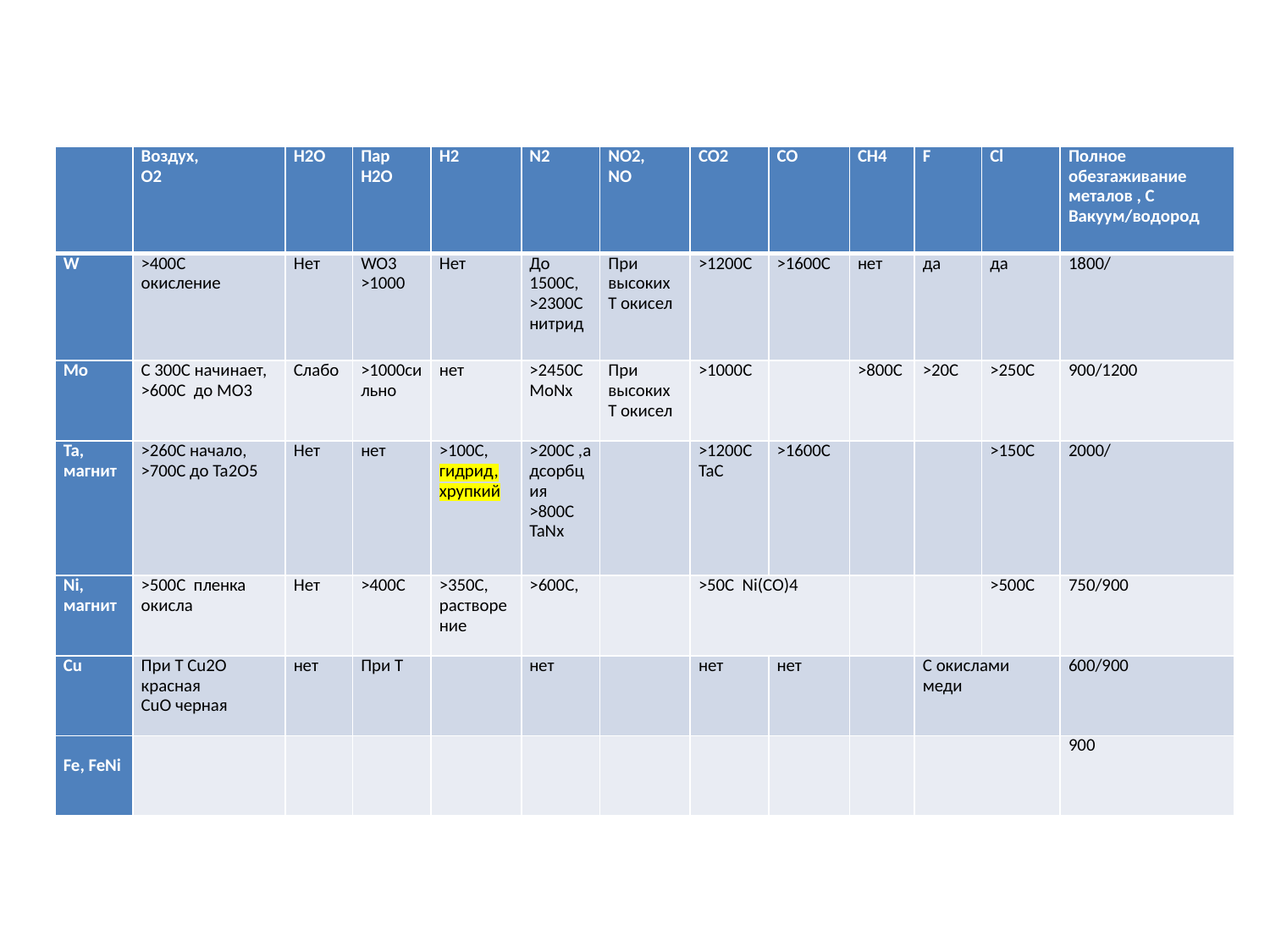

#
|  | Воздух, О2 | H2O | Пар H2O | H2 | N2 | NO2, NO | CO2 | CO | CH4 | F | Cl | Полное обезгаживание металов , С Вакуум/водород |
| --- | --- | --- | --- | --- | --- | --- | --- | --- | --- | --- | --- | --- |
| W | >400С окисление | Нет | WO3 >1000 | Нет | До 1500С, >2300С нитрид | При высоких Т окисел | >1200С | >1600С | нет | да | да | 1800/ |
| Mo | С 300С начинает, >600С до MO3 | Слабо | >1000сильно | нет | >2450С MoNx | При высоких Т окисел | >1000С |  | >800С | >20С | >250С | 900/1200 |
| Ta, магнит | >260С начало, >700С до Ta2O5 | Нет | нет | >100С, гидрид, хрупкий | >200С ,адсорбция >800С TaNx |  | >1200С TaC | >1600С |  |  | >150С | 2000/ |
| Ni, магнит | >500С пленка окисла | Нет | >400С | >350С, растворение | >600С, |  | >50С Ni(CO)4 |  |  |  | >500С | 750/900 |
| Cu | При Т Сu2O красная CuO черная | нет | При Т |  | нет |  | нет | нет |  | С окислами меди |  | 600/900 |
| Fe, FeNi |  |  |  |  |  |  |  |  |  |  |  | 900 |